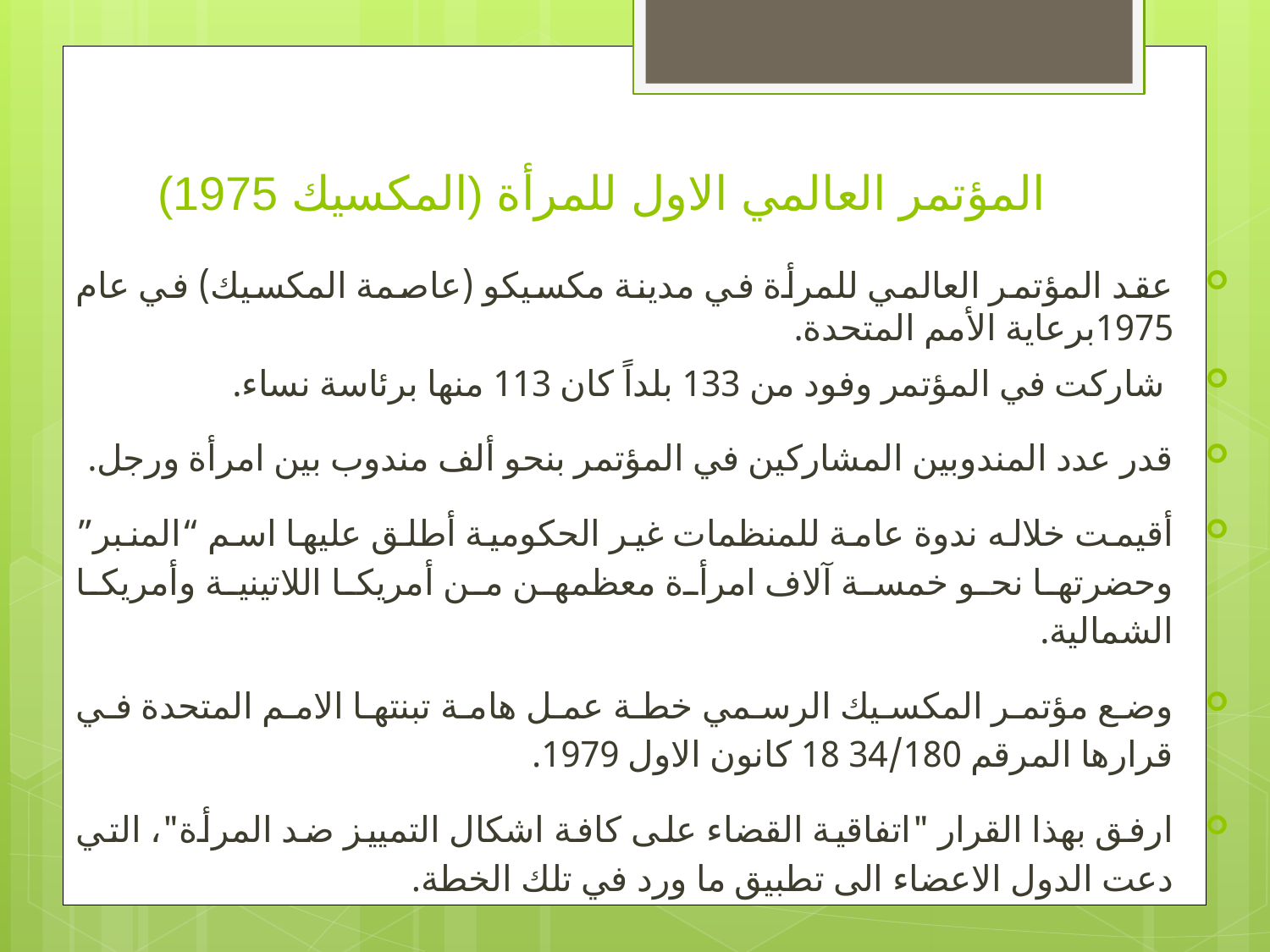

# المؤتمر العالمي الاول للمرأة (المكسيك 1975)
عقد المؤتمر العالمي للمرأة في مدينة مكسيكو (عاصمة المكسيك) في عام 1975برعاية الأمم المتحدة.
 شاركت في المؤتمر وفود من 133 بلداً كان 113 منها برئاسة نساء.
قدر عدد المندوبين المشاركين في المؤتمر بنحو ألف مندوب بين امرأة ورجل.
أقيمت خلاله ندوة عامة للمنظمات غير الحكومية أطلق عليها اسم “المنبر” وحضرتها نحو خمسة آلاف امرأة معظمهن من أمريكا اللاتينية وأمريكا الشمالية.
وضع مؤتمر المكسيك الرسمي خطة عمل هامة تبنتها الامم المتحدة في قرارها المرقم 34/180 18 كانون الاول 1979.
ارفق بهذا القرار "اتفاقية القضاء على كافة اشكال التمييز ضد المرأة"، التي دعت الدول الاعضاء الى تطبيق ما ورد في تلك الخطة.